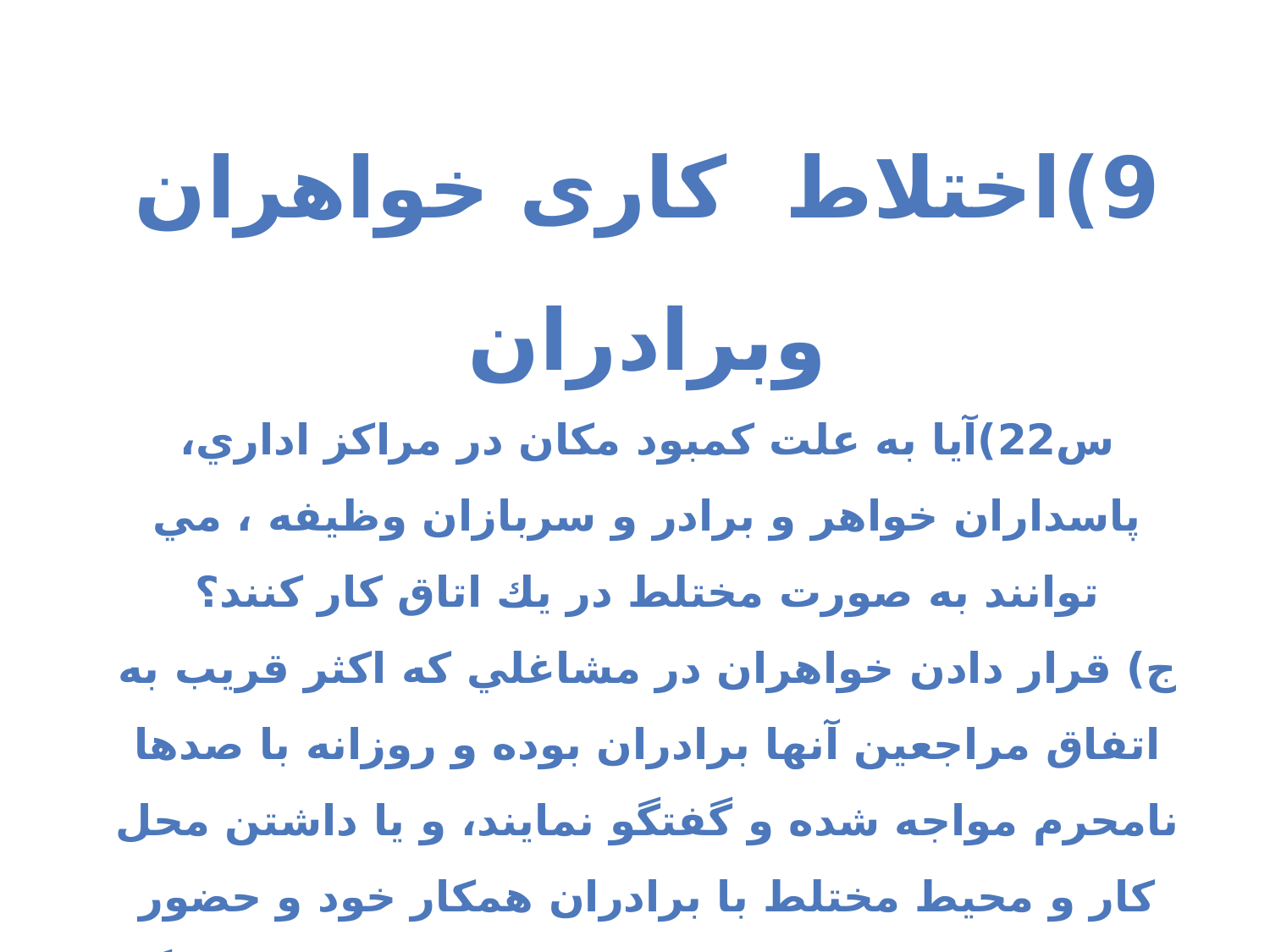

9)اختلاط  کاری خواهران وبرادران
س22)آيا به علت كمبود مكان در مراكز اداري، پاسداران خواهر و برادر و سربازان وظيفه ، مي توانند به صورت مختلط در يك اتاق كار كنند؟
ج) قرار دادن خواهران در مشاغلي كه اكثر قريب به اتفاق مراجعين آنها برادران بوده و روزانه با صدها نامحرم مواجه شده و گفتگو نمايند، و يا داشتن محل كار و محيط مختلط با برادران همكار خود و حضور نامحرم در محيط محدود و زمان طولاني، با فرهنگ ديني و اصول اخلاقي جامعه اسلامي و سپاه سازگاري ندارد و موجب نگراني و دغدغه برخي برادران و خواهران شاغل شده است.